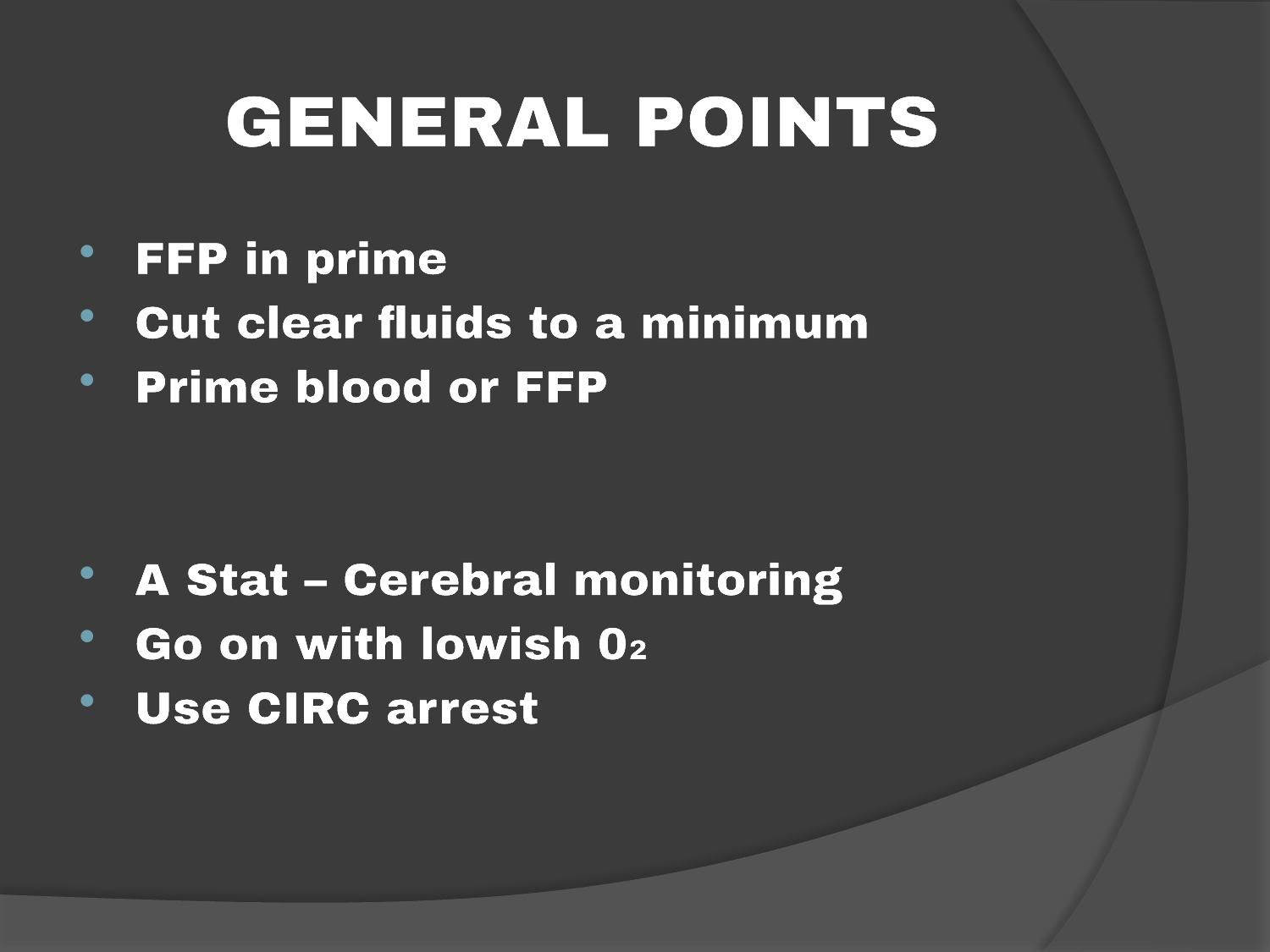

# GENERAL POINTS
FFP in prime
Cut clear fluids to a minimum
Prime blood or FFP

A Stat – Cerebral monitoring
Go on with lowish 02
Use CIRC arrest